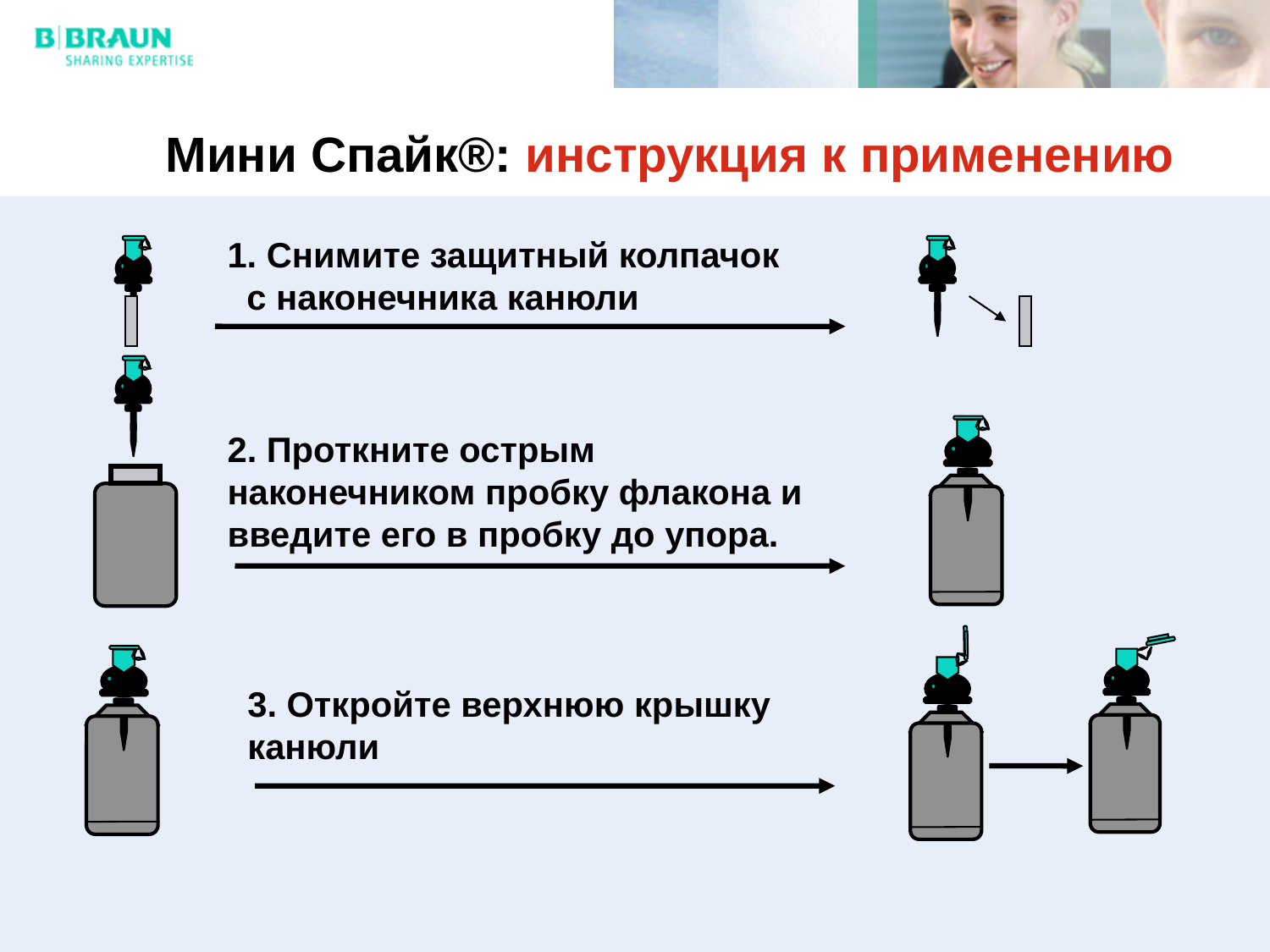

# Мини Спайк®: инструкция к применению

1. Снимите защитный колпачок            с наконечника канюли

2. Проткните острым наконечником пробку флакона и введите его в пробку до упора.

3. Откройте верхнюю крышку канюли